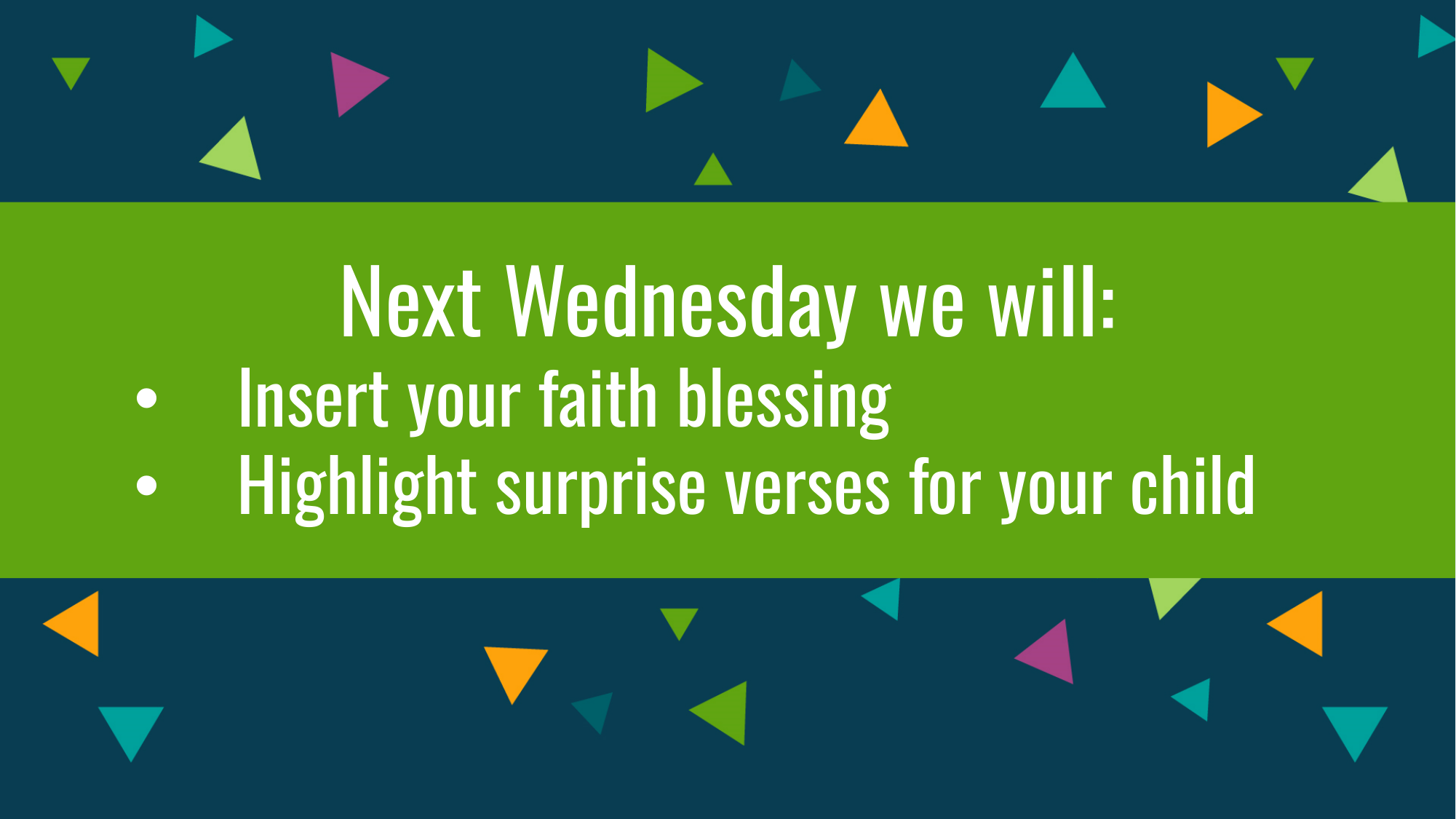

Next Wednesday we will:
Insert your faith blessing
Highlight surprise verses for your child